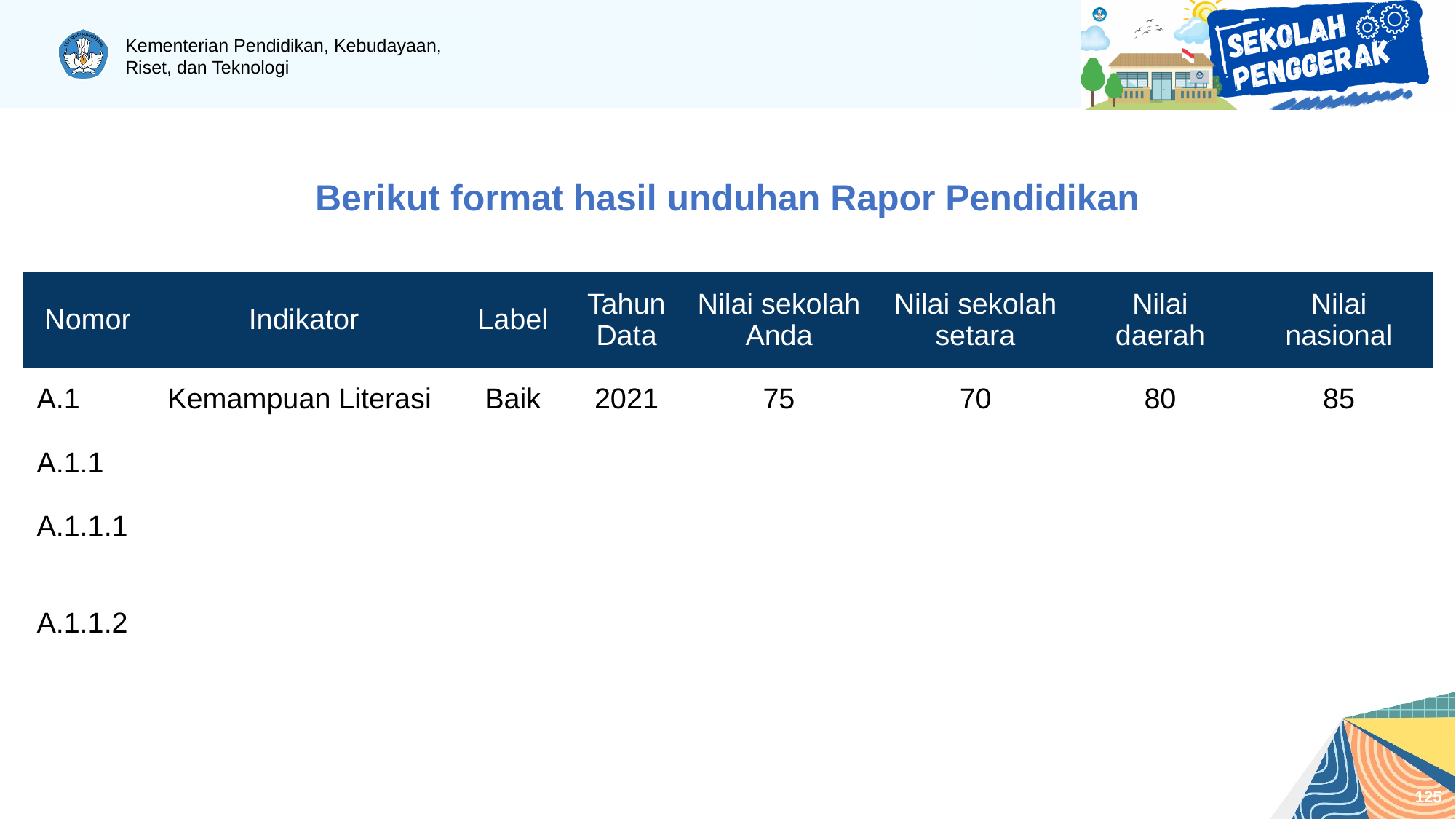

# Berikut format hasil unduhan Rapor Pendidikan
| Nomor | Indikator | Label | Tahun Data | Nilai sekolah Anda | Nilai sekolah setara | Nilai daerah | Nilai nasional |
| --- | --- | --- | --- | --- | --- | --- | --- |
| A.1 | Kemampuan Literasi | Baik | 2021 | 75 | 70 | 80 | 85 |
| A.1.1 |  |  |  |  |  |  |  |
| A.1.1.1 |  |  |  |  |  |  |  |
| A.1.1.2 |  |  |  |  |  |  |  |
125